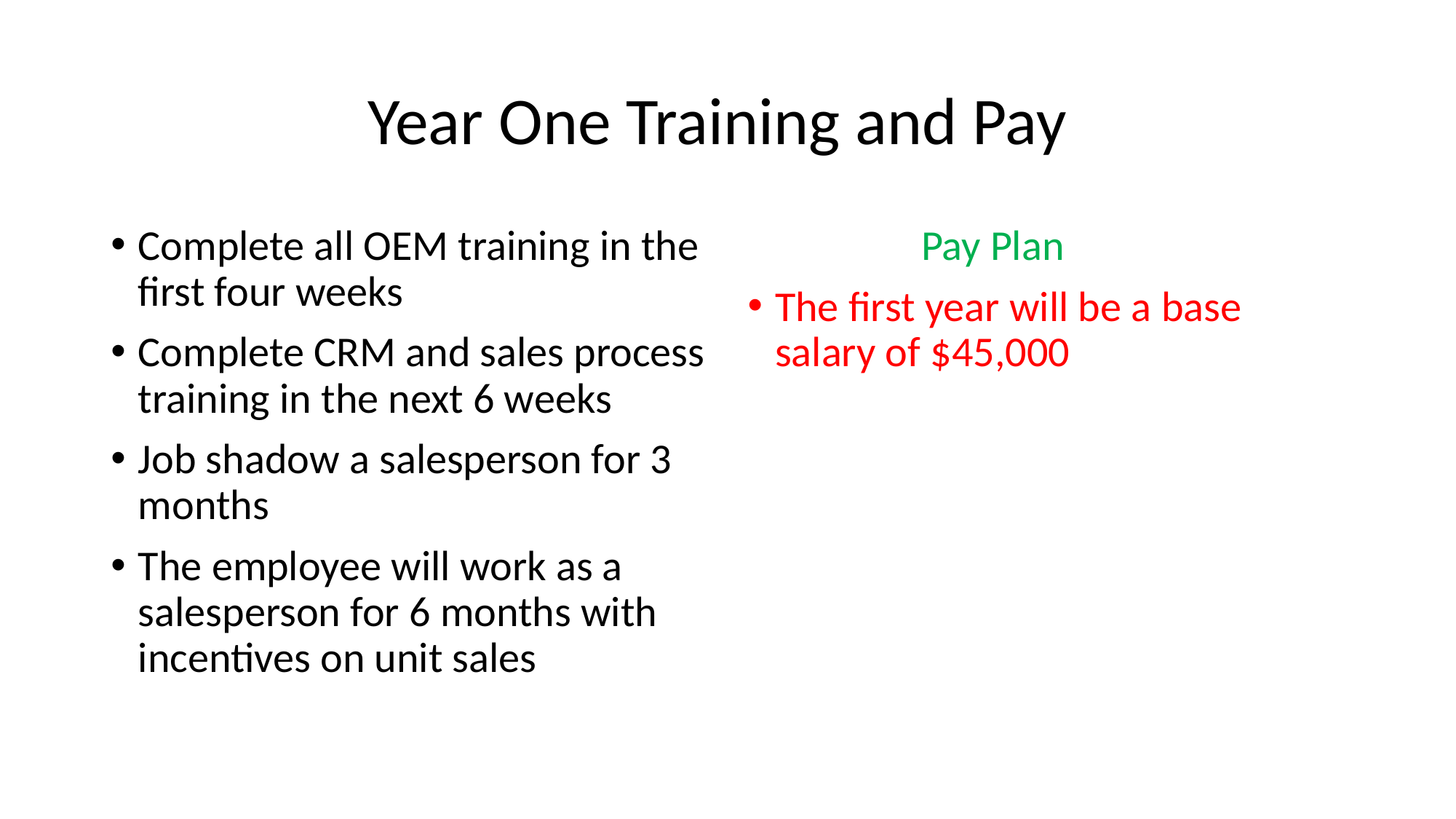

# Year One Training and Pay
Complete all OEM training in the first four weeks
Complete CRM and sales process training in the next 6 weeks
Job shadow a salesperson for 3 months
The employee will work as a salesperson for 6 months with incentives on unit sales
                  Pay Plan
The first year will be a base salary of $45,000